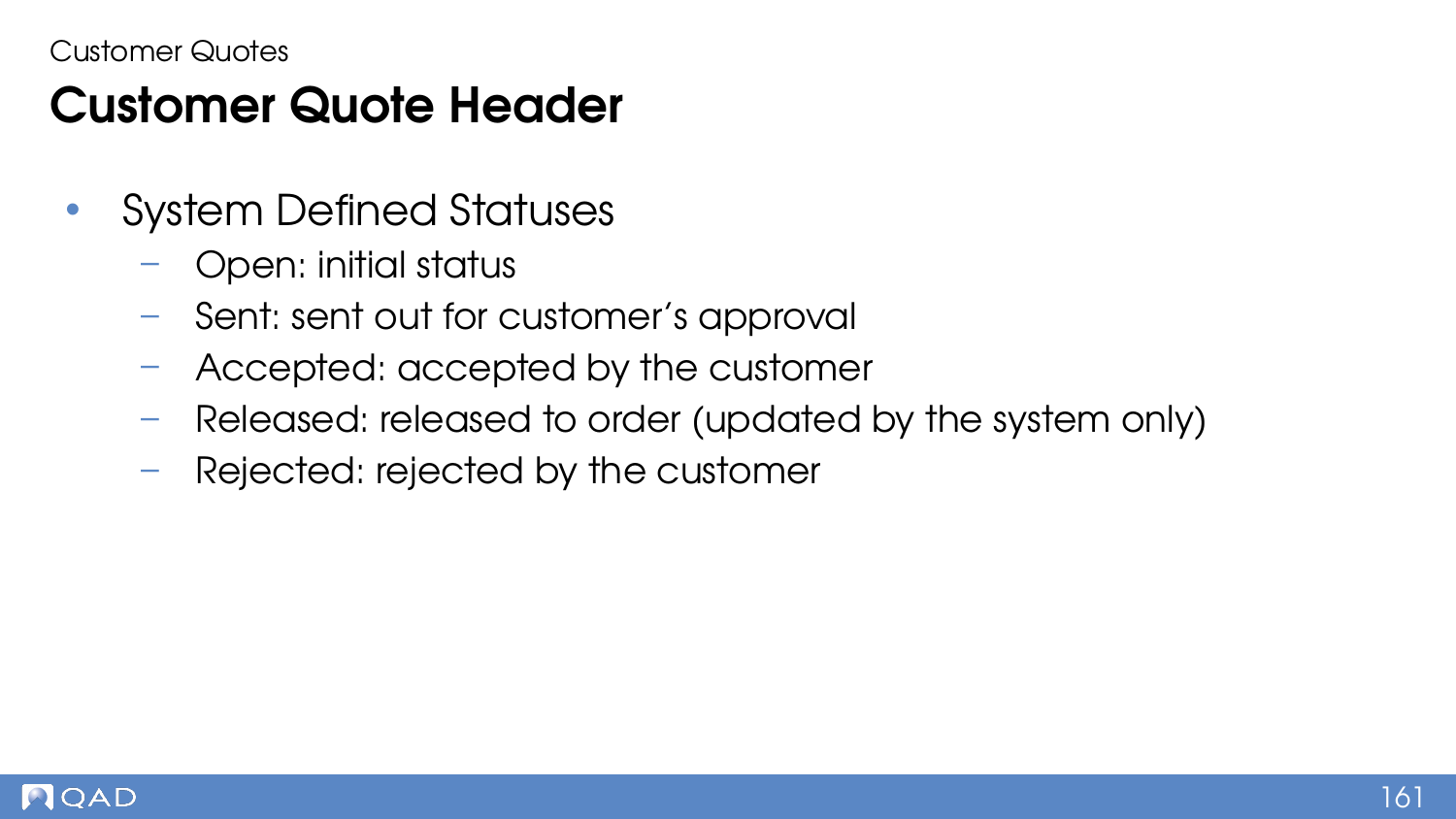

Customer Quotes
# Customer Quote Header
System Defined Statuses
Open: initial status
Sent: sent out for customer’s approval
Accepted: accepted by the customer
Released: released to order (updated by the system only)
Rejected: rejected by the customer

161